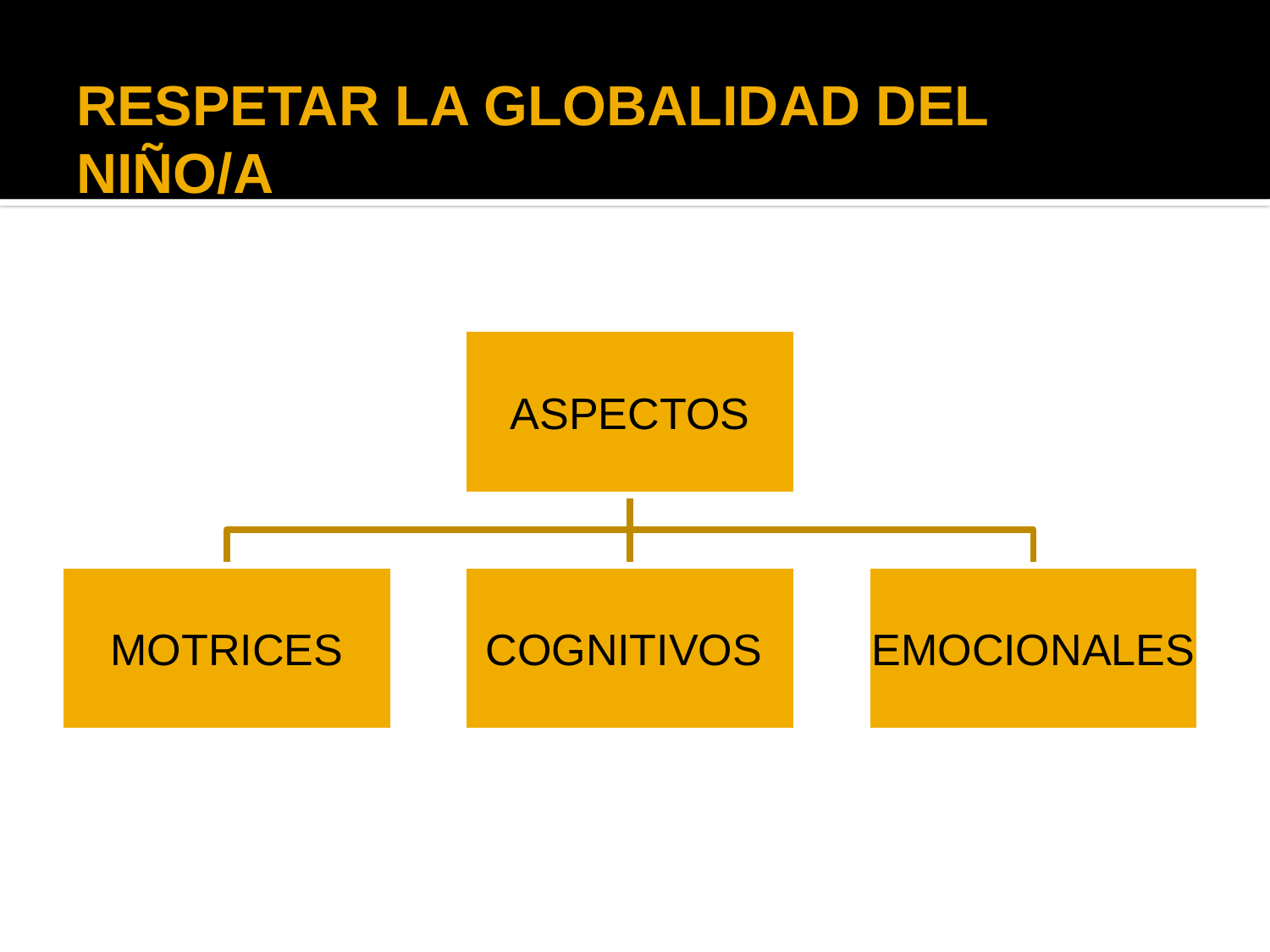

# RESPETAR LA GLOBALIDAD DEL NIÑO/A
ASPECTOS
MOTRICES
COGNITIVOS
EMOCIONALES